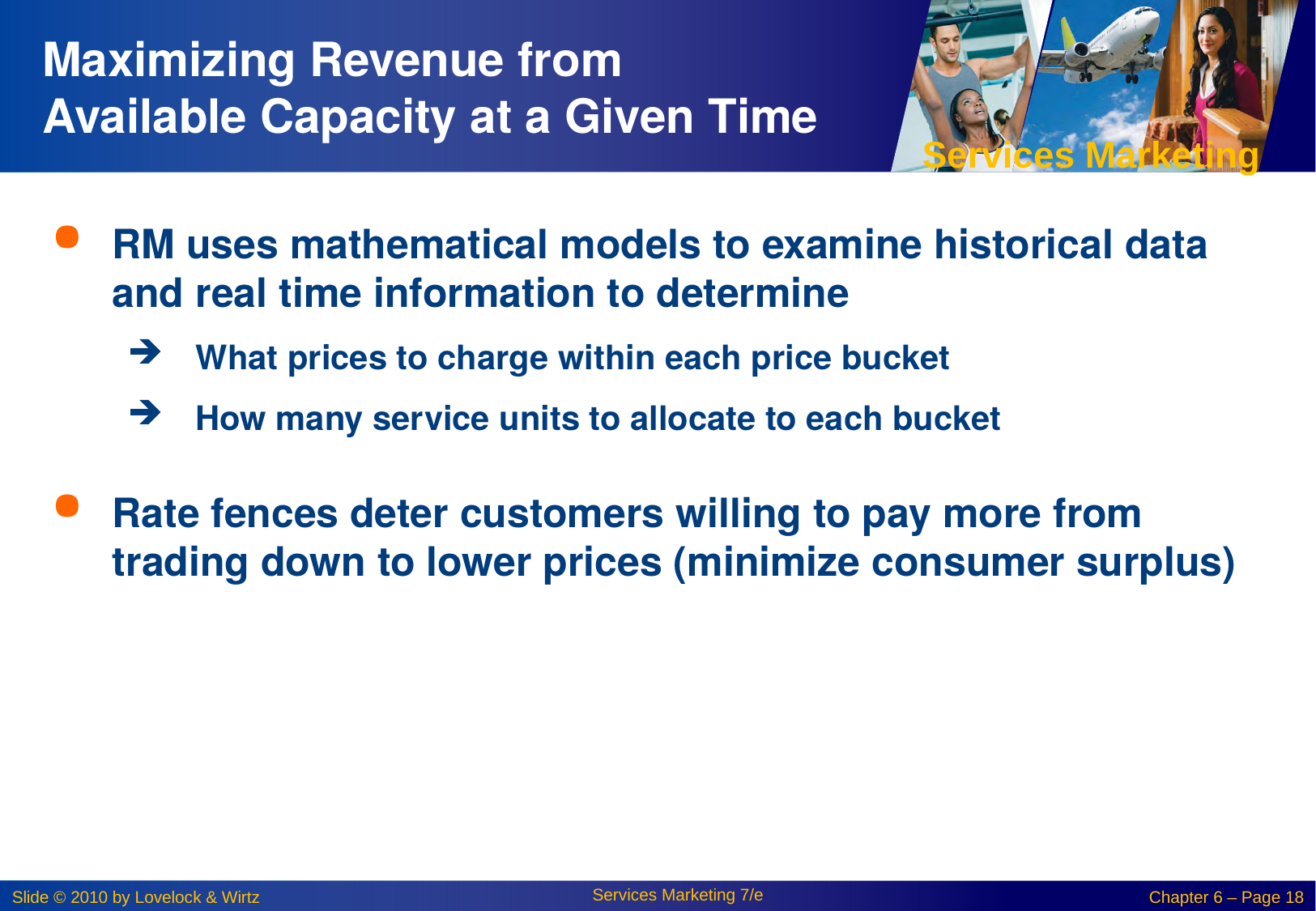

# Maximizing Revenue from Available Capacity at a Given Time
RM uses mathematical models to examine historical data and real time information to determine
What prices to charge within each price bucket
How many service units to allocate to each bucket
Rate fences deter customers willing to pay more from trading down to lower prices (minimize consumer surplus)